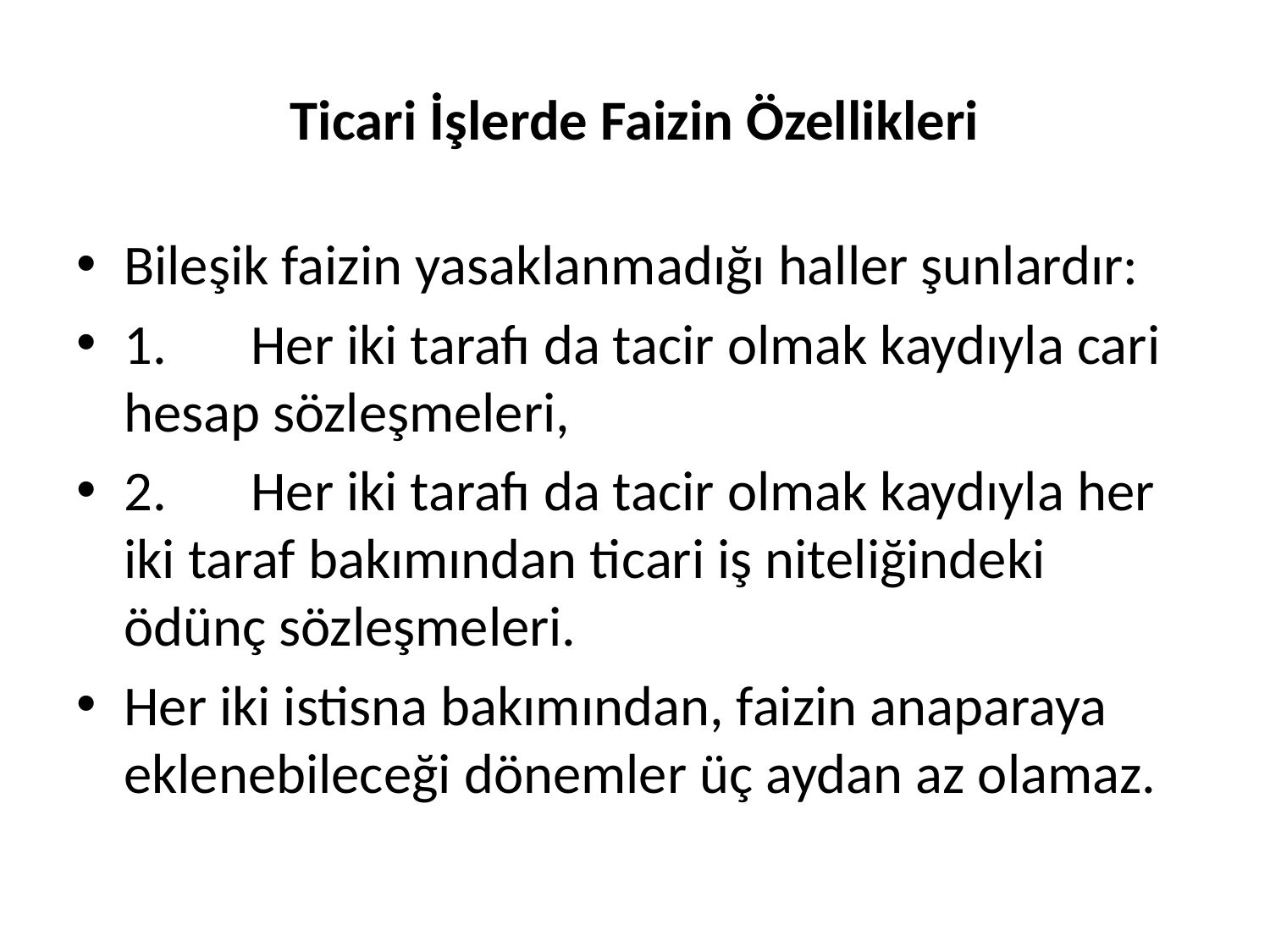

# Ticari İşlerde Faizin Özellikleri
Bileşik faizin yasaklanmadığı haller şunlardır:
1.	Her iki tarafı da tacir olmak kaydıyla cari hesap sözleşmeleri,
2.	Her iki tarafı da tacir olmak kaydıyla her iki taraf bakımından ticari iş niteliğindeki ödünç sözleşmeleri.
Her iki istisna bakımından, faizin anaparaya eklenebileceği dönemler üç aydan az olamaz.